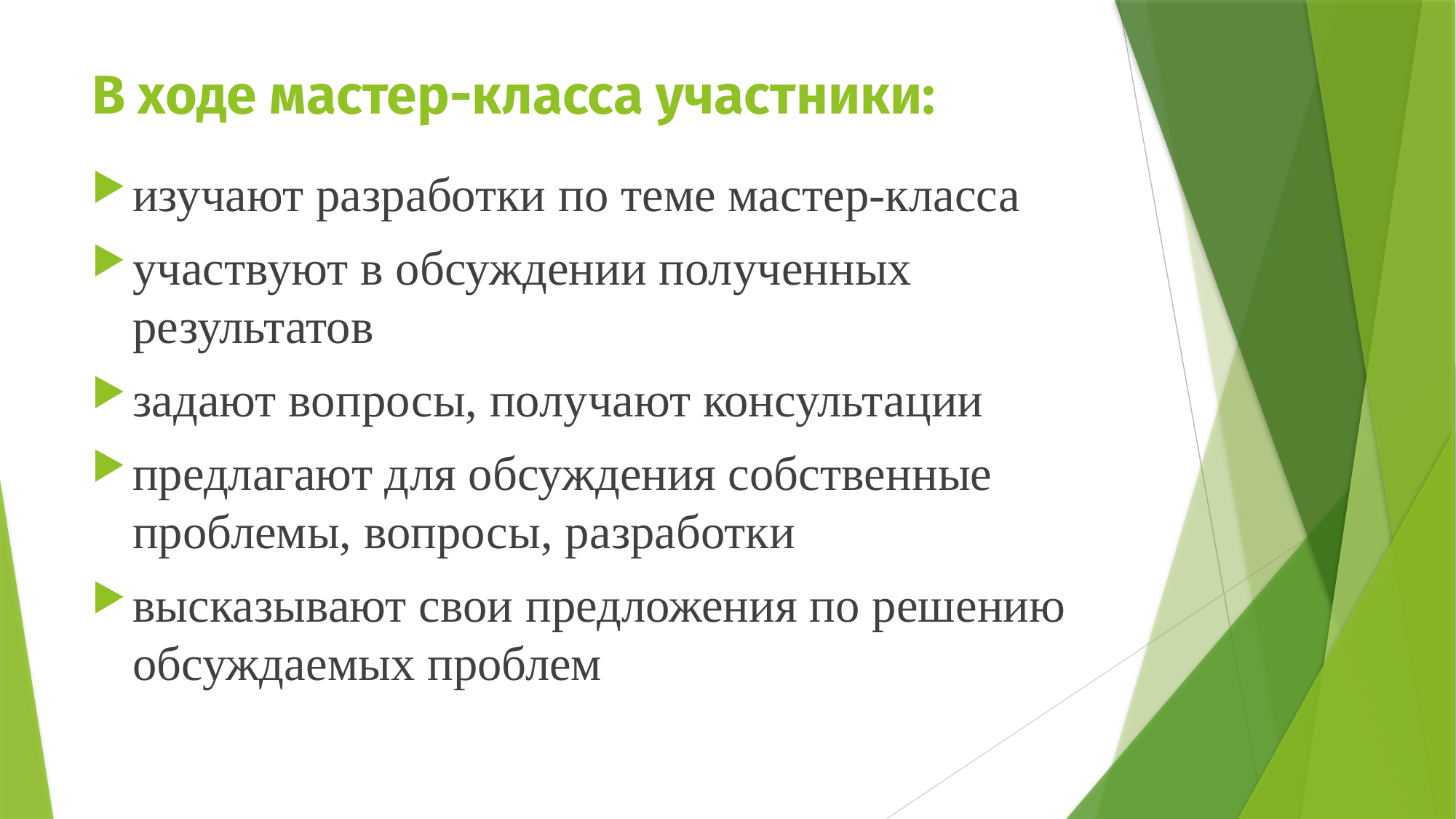

# В ходе мастер-класса участники:
изучают разработки по теме мастер-класса
участвуют в обсуждении полученных результатов
задают вопросы, получают консультации
предлагают для обсуждения собственные проблемы, вопросы, разработки
высказывают свои предложения по решению обсуждаемых проблем